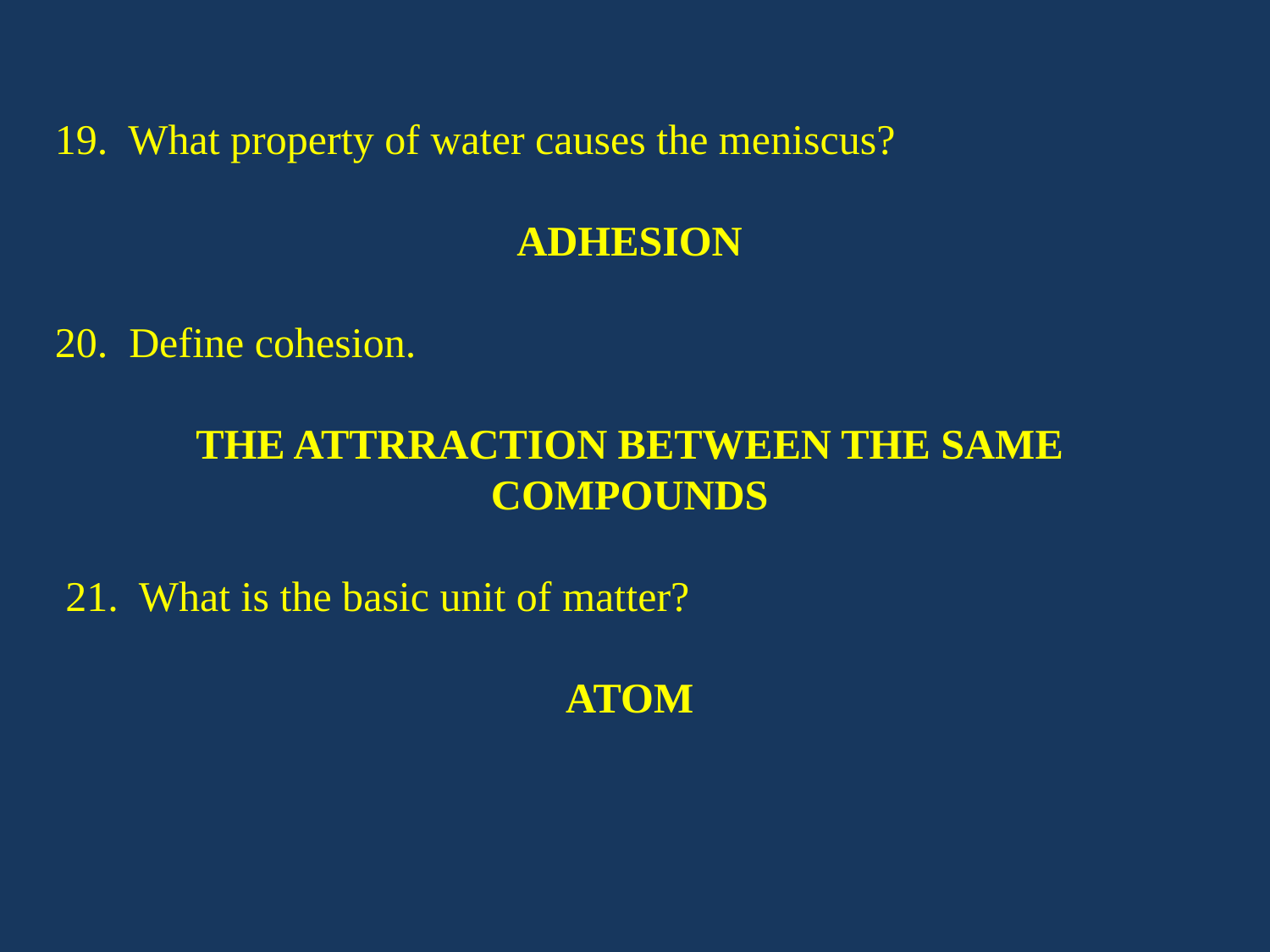

19.  What property of water causes the meniscus?

ADHESION

20.  Define cohesion.

THE ATTRRACTION BETWEEN THE SAME COMPOUNDS

 21.  What is the basic unit of matter?

ATOM